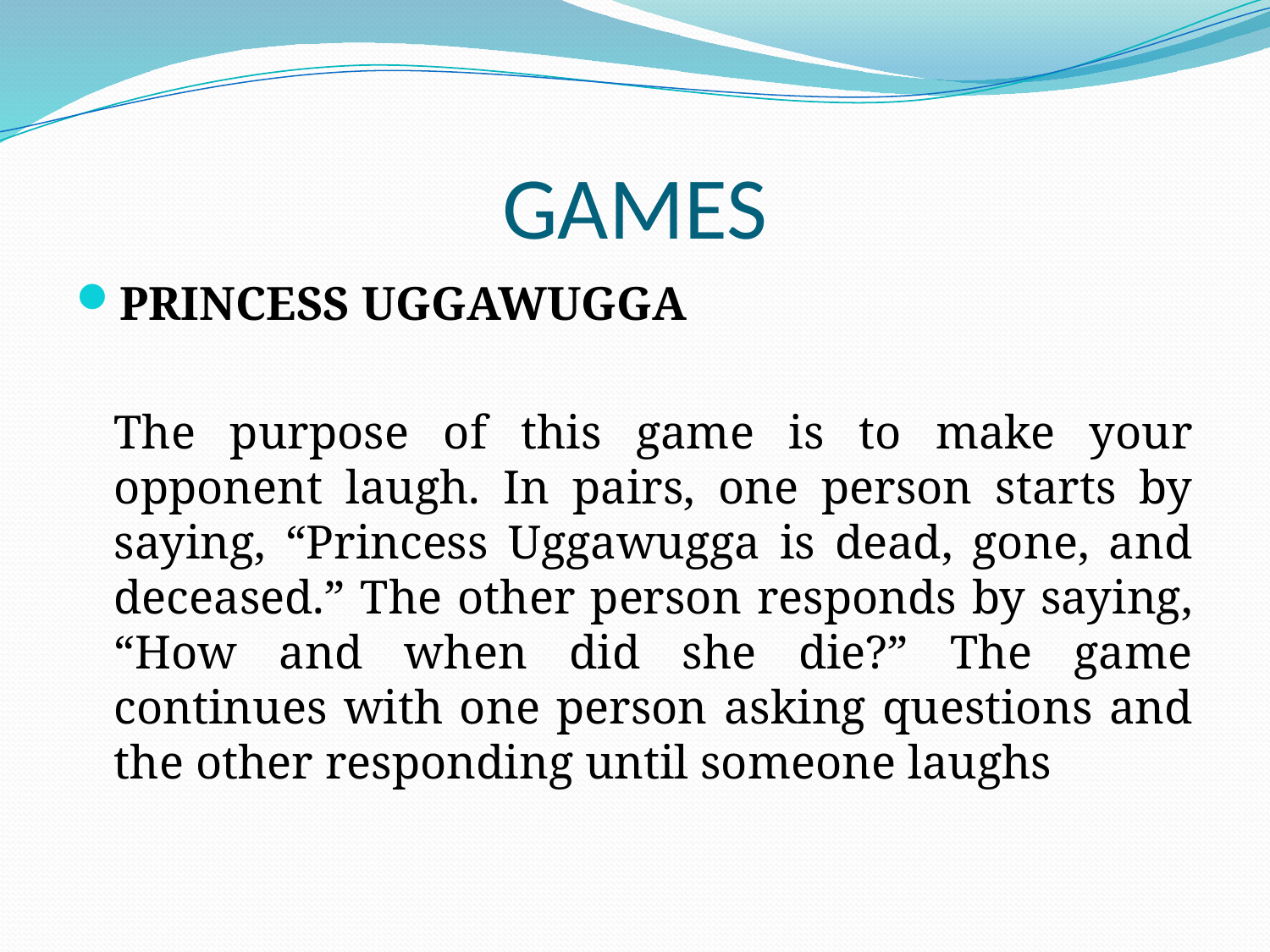

# GAMES
PRINCESS UGGAWUGGA

	The purpose of this game is to make your opponent laugh. In pairs, one person starts by saying, “Princess Uggawugga is dead, gone, and deceased.” The other person responds by saying, “How and when did she die?” The game continues with one person asking questions and the other responding until someone laughs